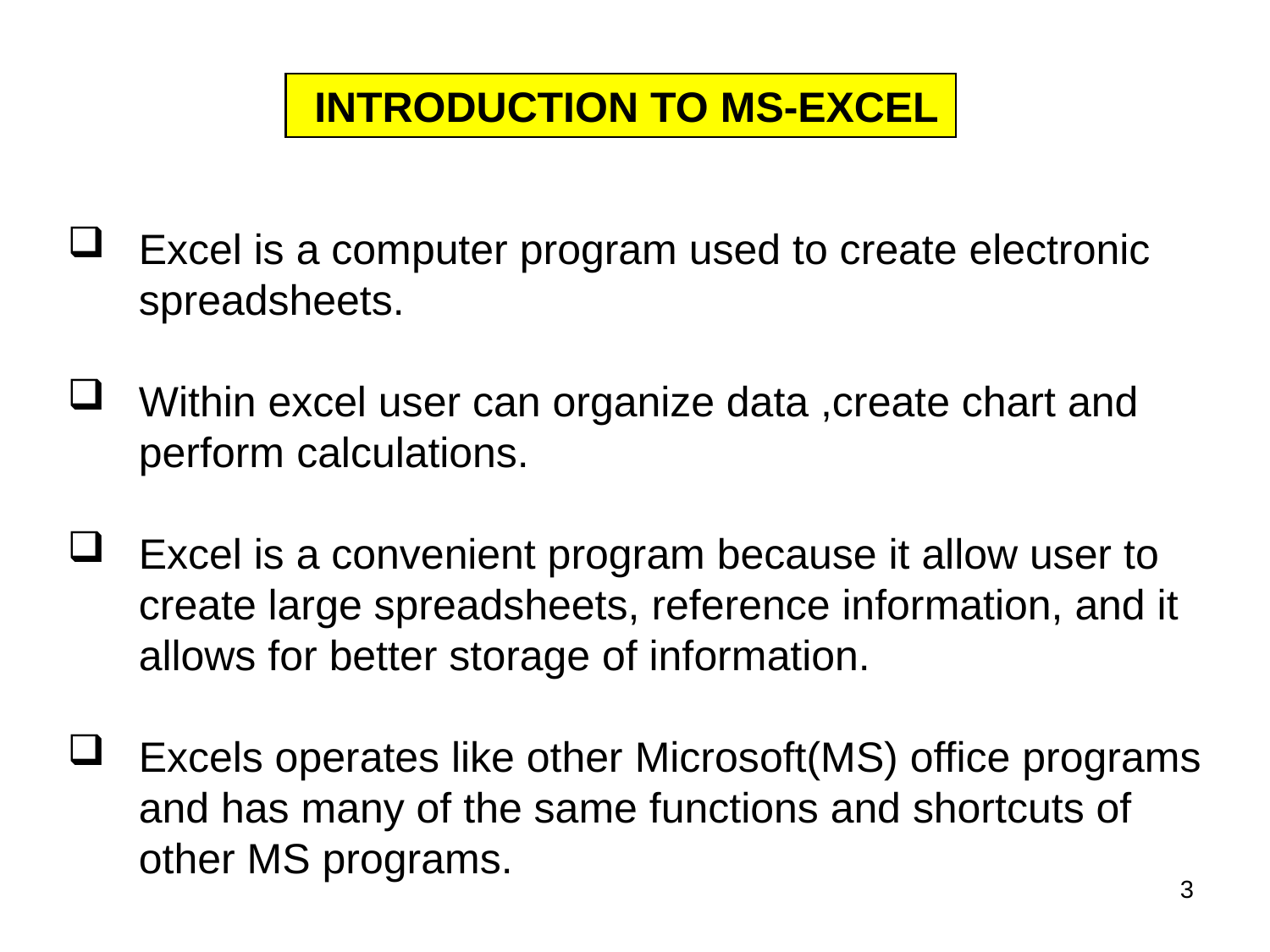

INTRODUCTION TO MS-EXCEL
Excel is a computer program used to create electronic spreadsheets.

Within excel user can organize data ,create chart and perform calculations.

Excel is a convenient program because it allow user to create large spreadsheets, reference information, and it allows for better storage of information.

Excels operates like other Microsoft(MS) office programs and has many of the same functions and shortcuts of other MS programs.
3